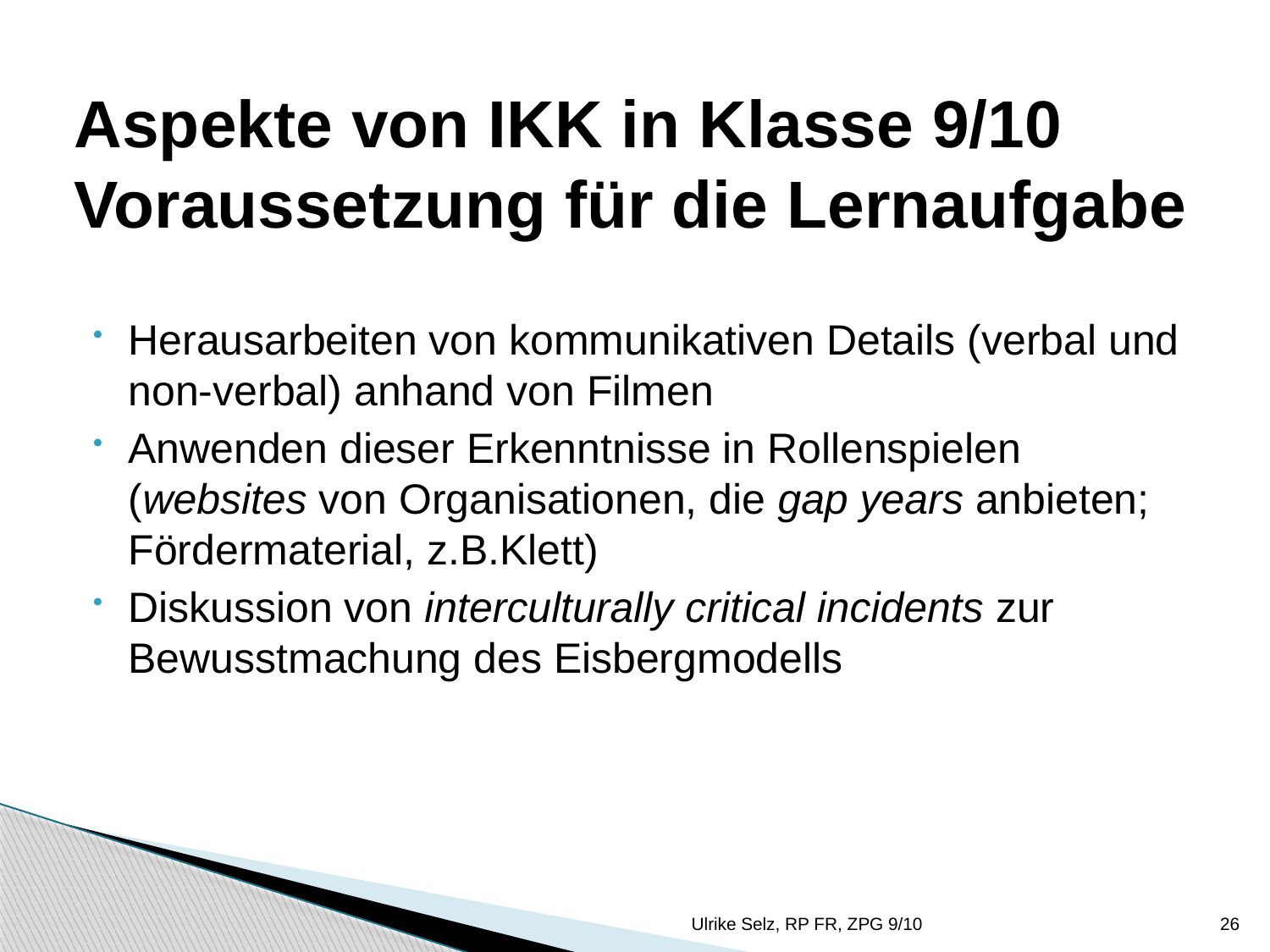

Aspekte von IKK in Klasse 9/10
Voraussetzung für die Lernaufgabe
Herausarbeiten von kommunikativen Details (verbal und non-verbal) anhand von Filmen
Anwenden dieser Erkenntnisse in Rollenspielen (websites von Organisationen, die gap years anbieten; Fördermaterial, z.B.Klett)
Diskussion von interculturally critical incidents zur Bewusstmachung des Eisbergmodells

Ulrike Selz, RP FR, ZPG 9/10
26